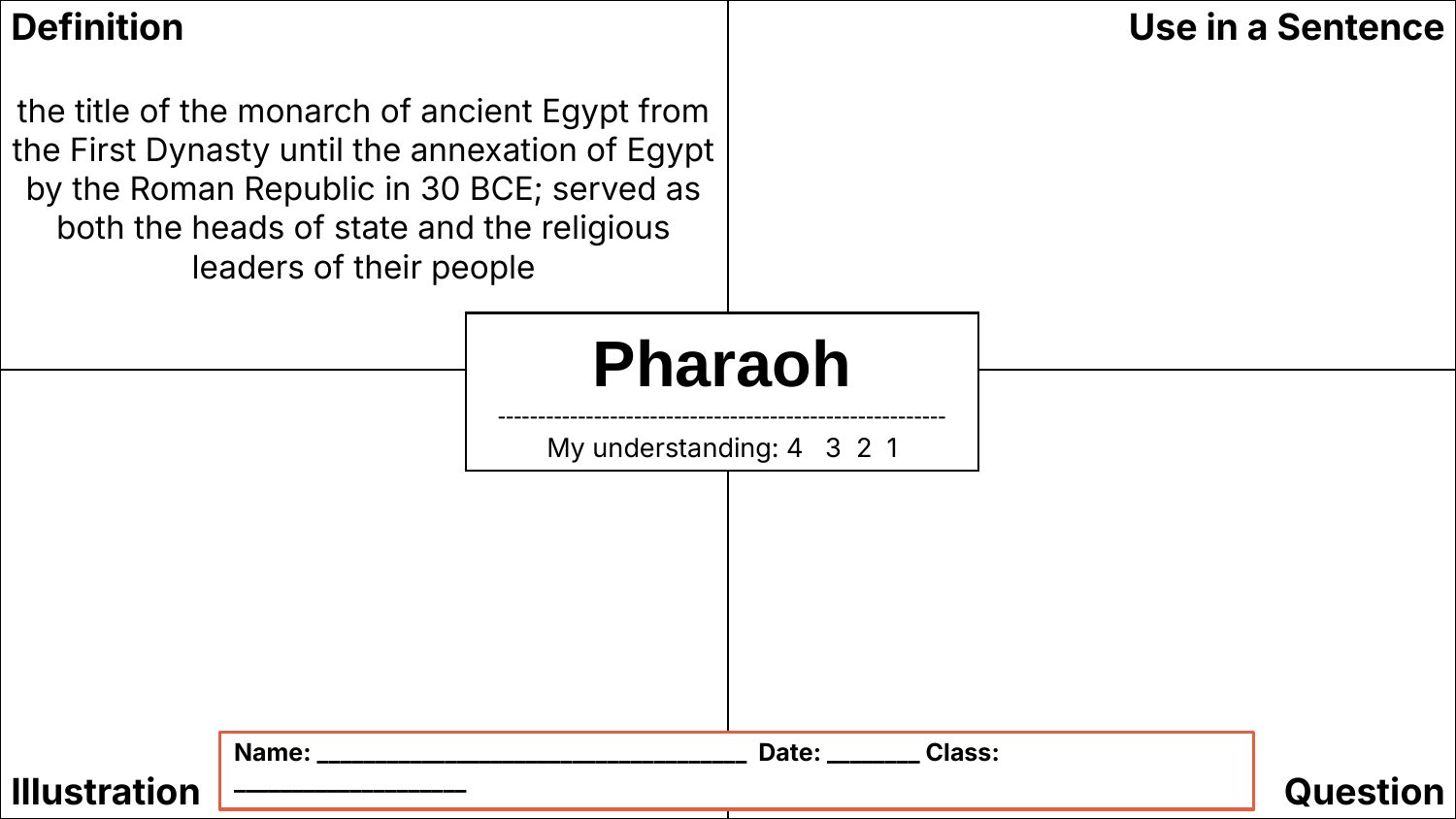

| Definition the title of the monarch of ancient Egypt from the First Dynasty until the annexation of Egypt by the Roman Republic in 30 BCE; served as both the heads of state and the religious leaders of their people | Use in a Sentence |
| --- | --- |
| Illustration | Imp Question |
Pharaoh
--------------------------------------------------------
My understanding: 4   3  2  1
Name: _____________________________________  Date: ________ Class: ____________________